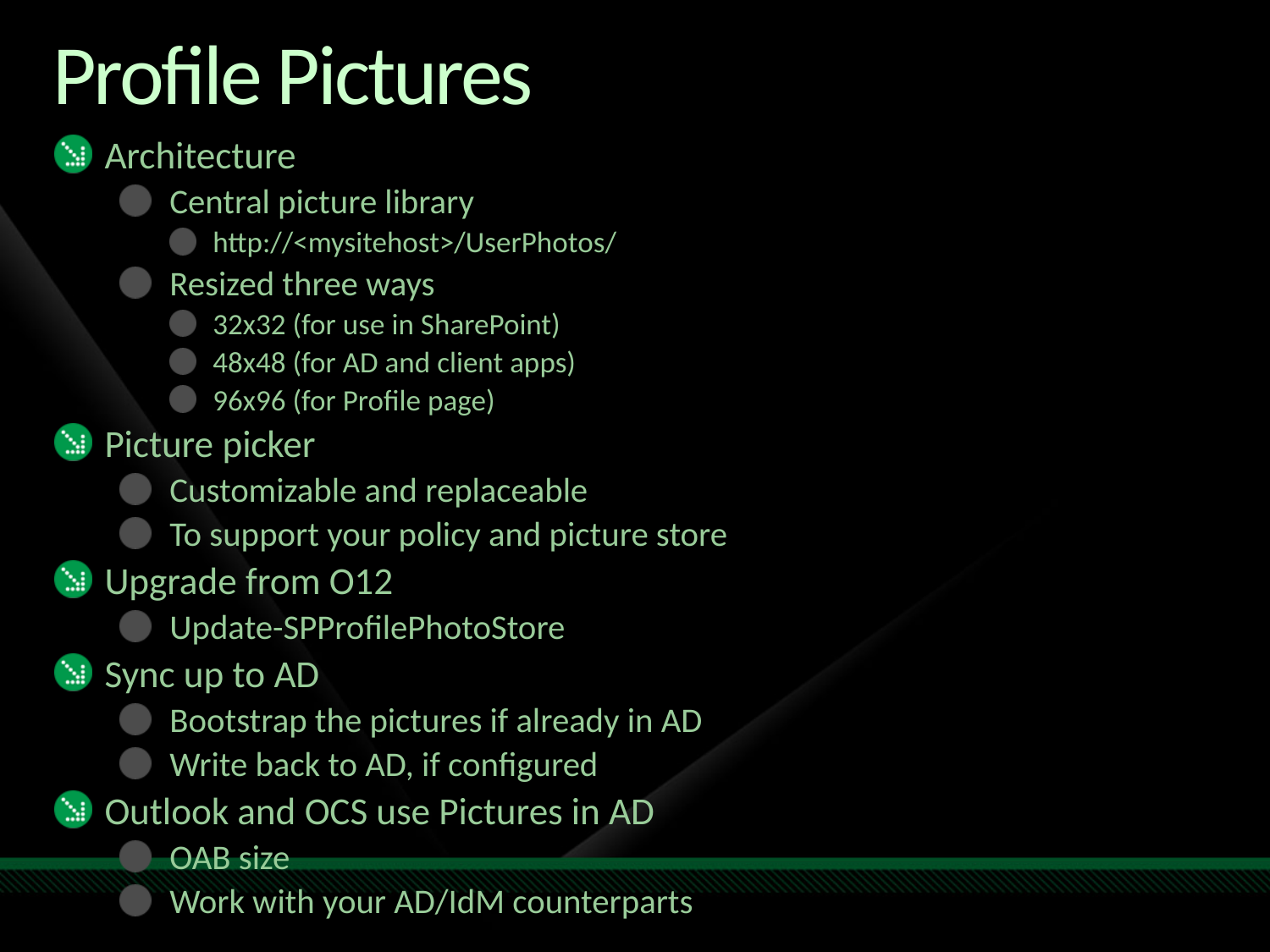

# Profile Pictures
Architecture
Central picture library
http://<mysitehost>/UserPhotos/
Resized three ways
32x32 (for use in SharePoint)
48x48 (for AD and client apps)
96x96 (for Profile page)
Picture picker
Customizable and replaceable
To support your policy and picture store
Upgrade from O12
Update-SPProfilePhotoStore
Sync up to AD
Bootstrap the pictures if already in AD
Write back to AD, if configured
Outlook and OCS use Pictures in AD
OAB size
Work with your AD/IdM counterparts